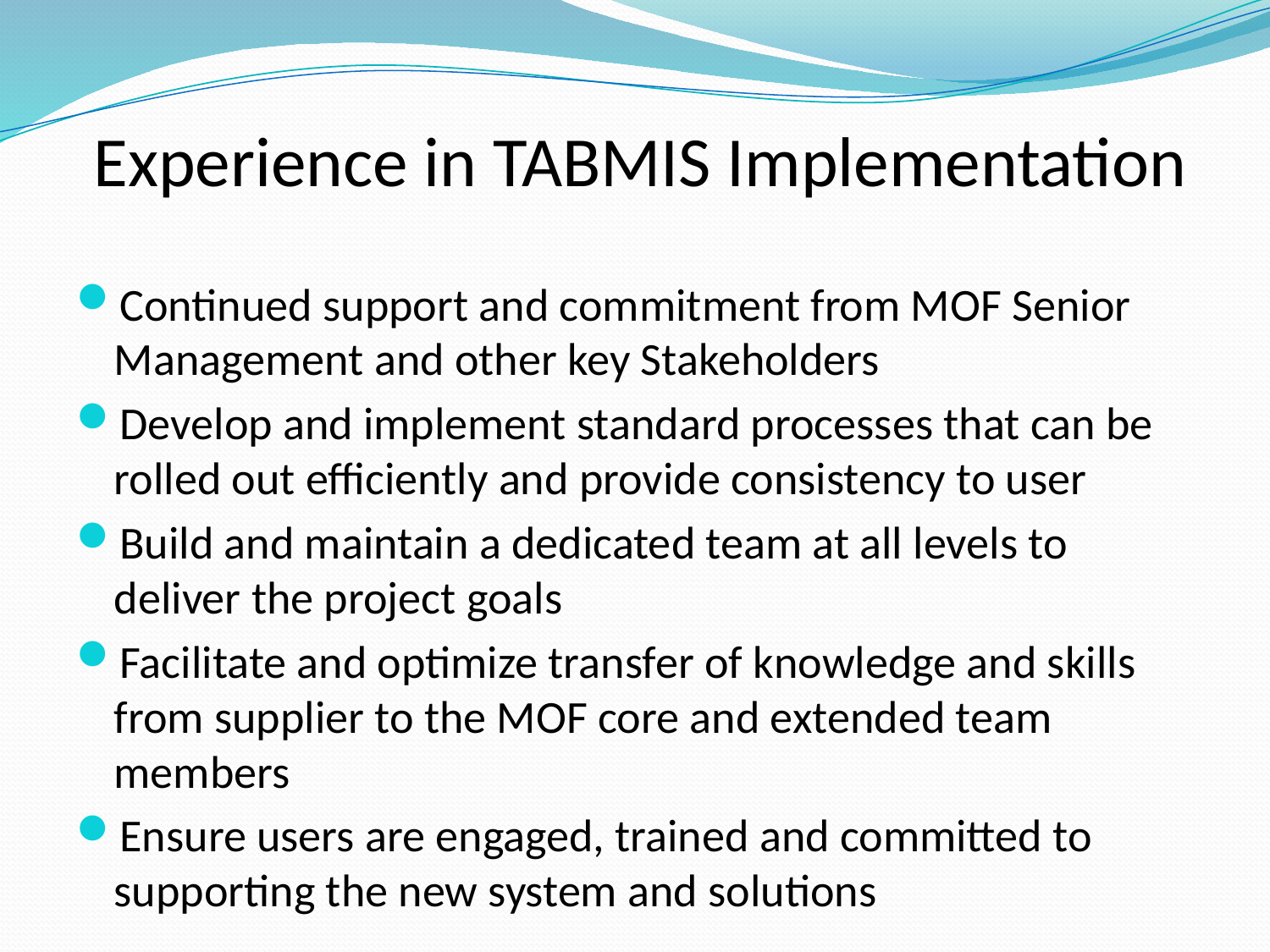

# Experience in TABMIS Implementation
Continued support and commitment from MOF Senior Management and other key Stakeholders
Develop and implement standard processes that can be rolled out efficiently and provide consistency to user
Build and maintain a dedicated team at all levels to deliver the project goals
Facilitate and optimize transfer of knowledge and skills from supplier to the MOF core and extended team members
Ensure users are engaged, trained and committed to supporting the new system and solutions